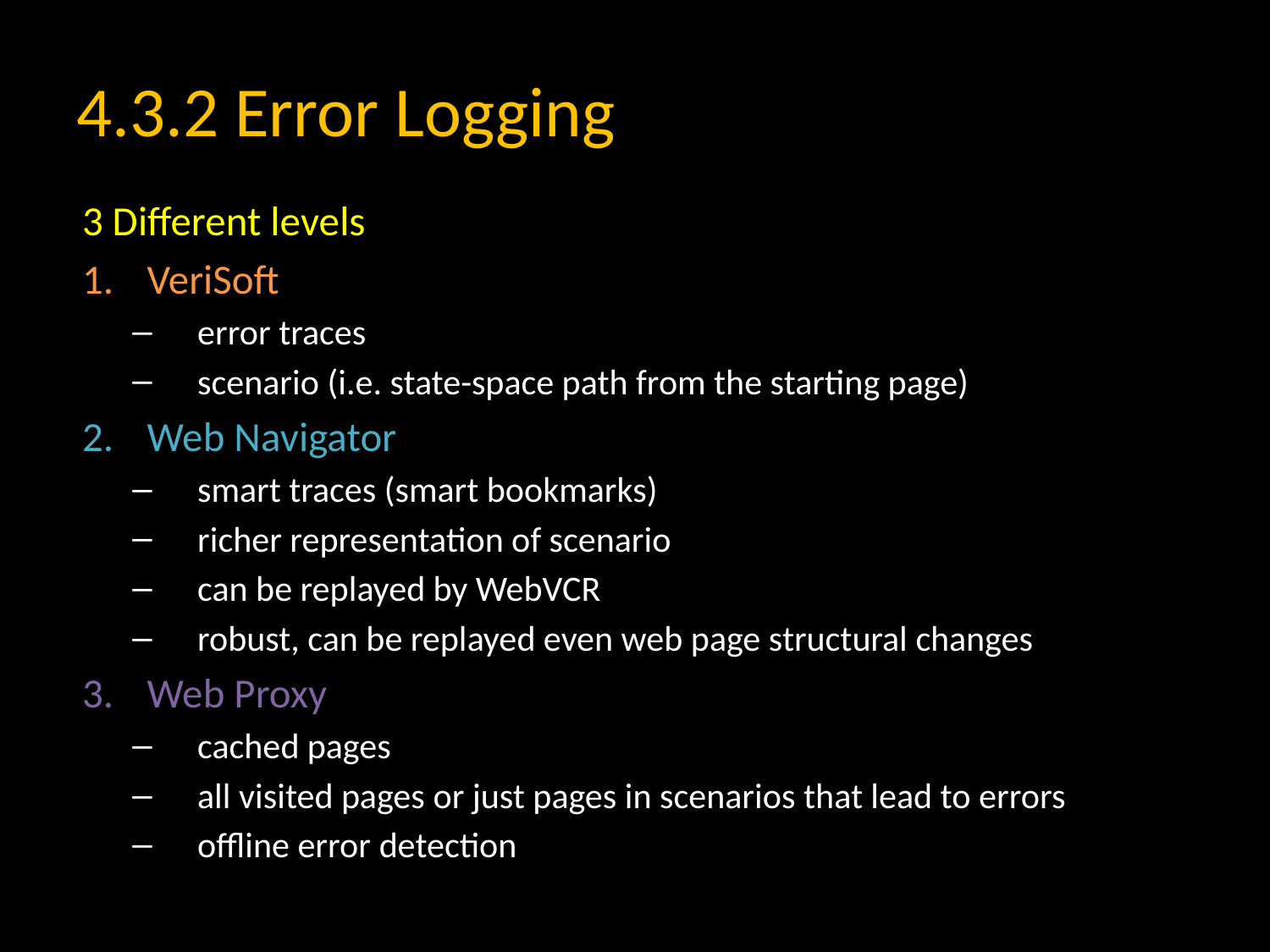

# 4.3.2 Error Logging
3 Different levels
VeriSoft
error traces
scenario (i.e. state-space path from the starting page)
Web Navigator
smart traces (smart bookmarks)
richer representation of scenario
can be replayed by WebVCR
robust, can be replayed even web page structural changes
Web Proxy
cached pages
all visited pages or just pages in scenarios that lead to errors
offline error detection